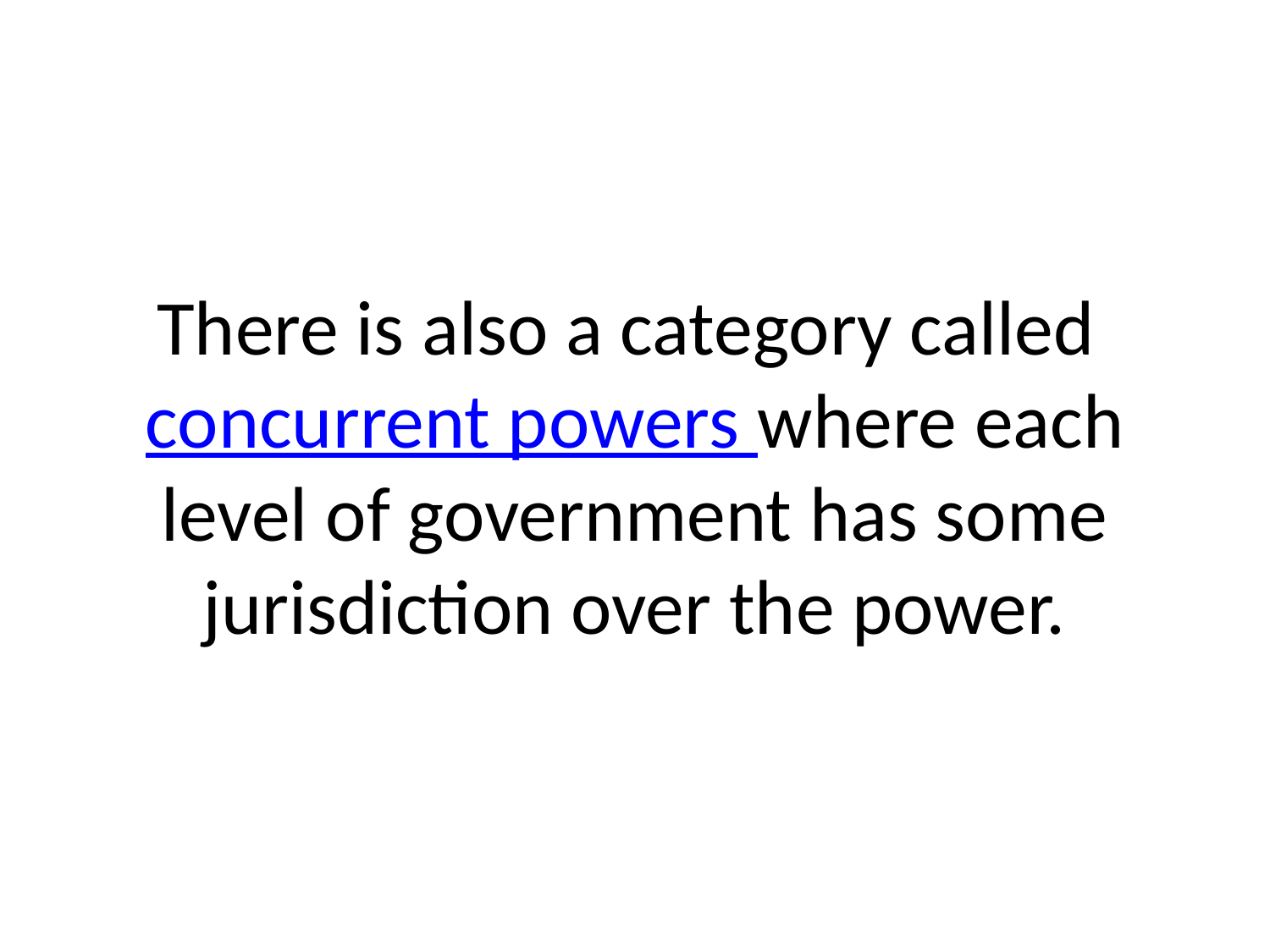

# There is also a category called concurrent powers where each level of government has some jurisdiction over the power.